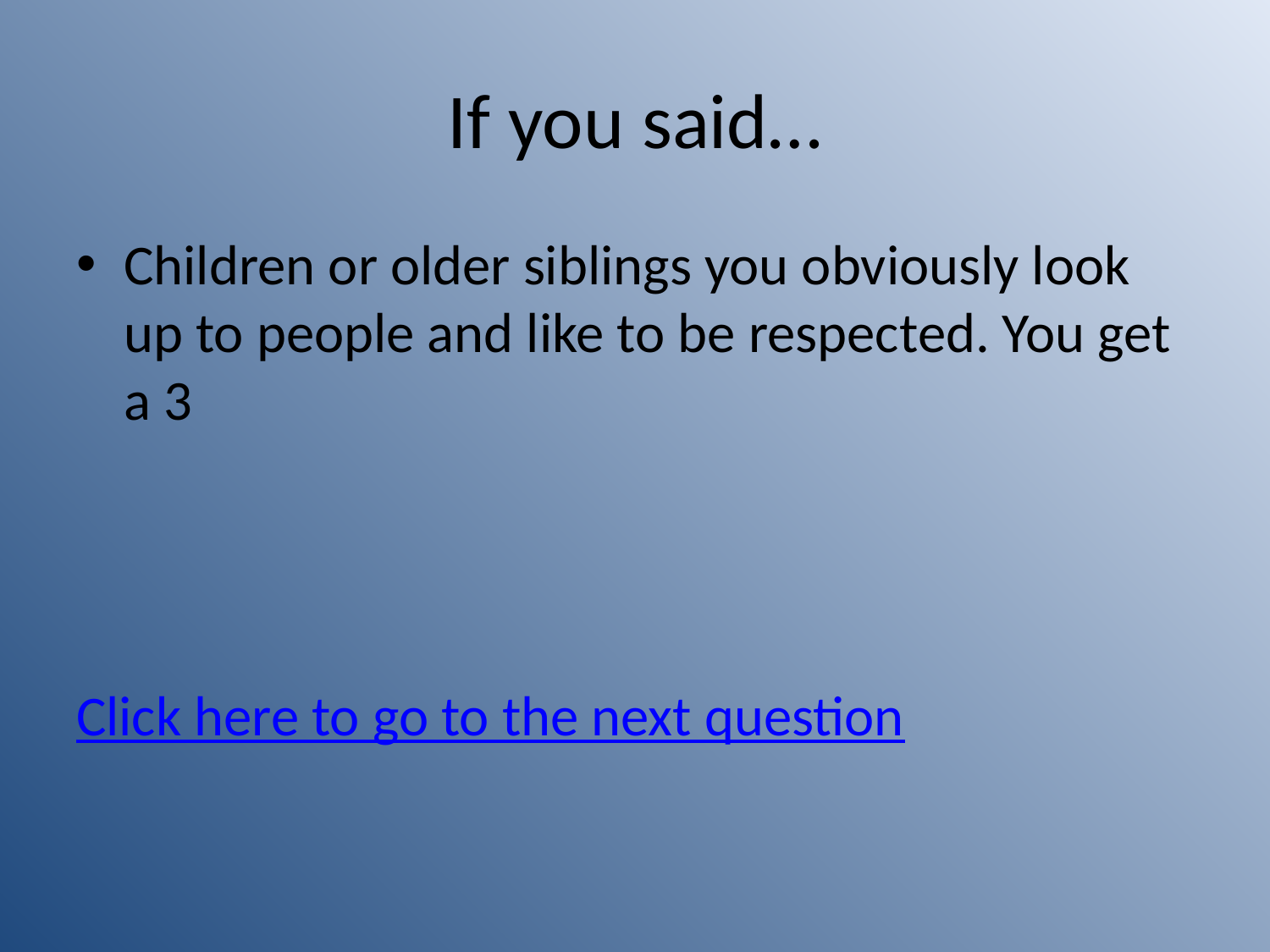

# If you said…
Children or older siblings you obviously look up to people and like to be respected. You get a 3

Click here to go to the next question